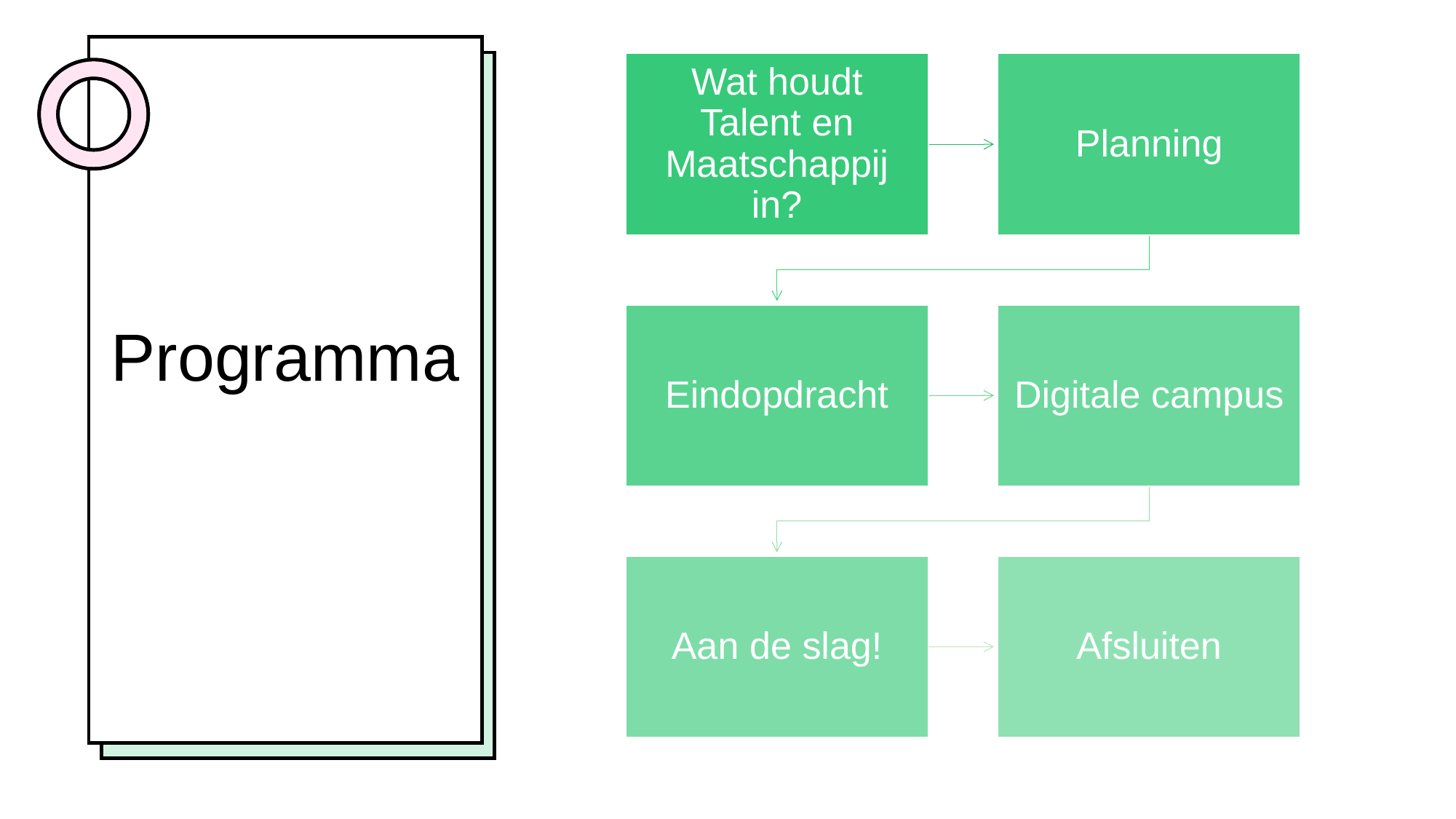

Wat houdt Talent en Maatschappij in?

Planning

Eindopdracht

Digitale campus

Aan de slag!
Afsluiten

# Programma